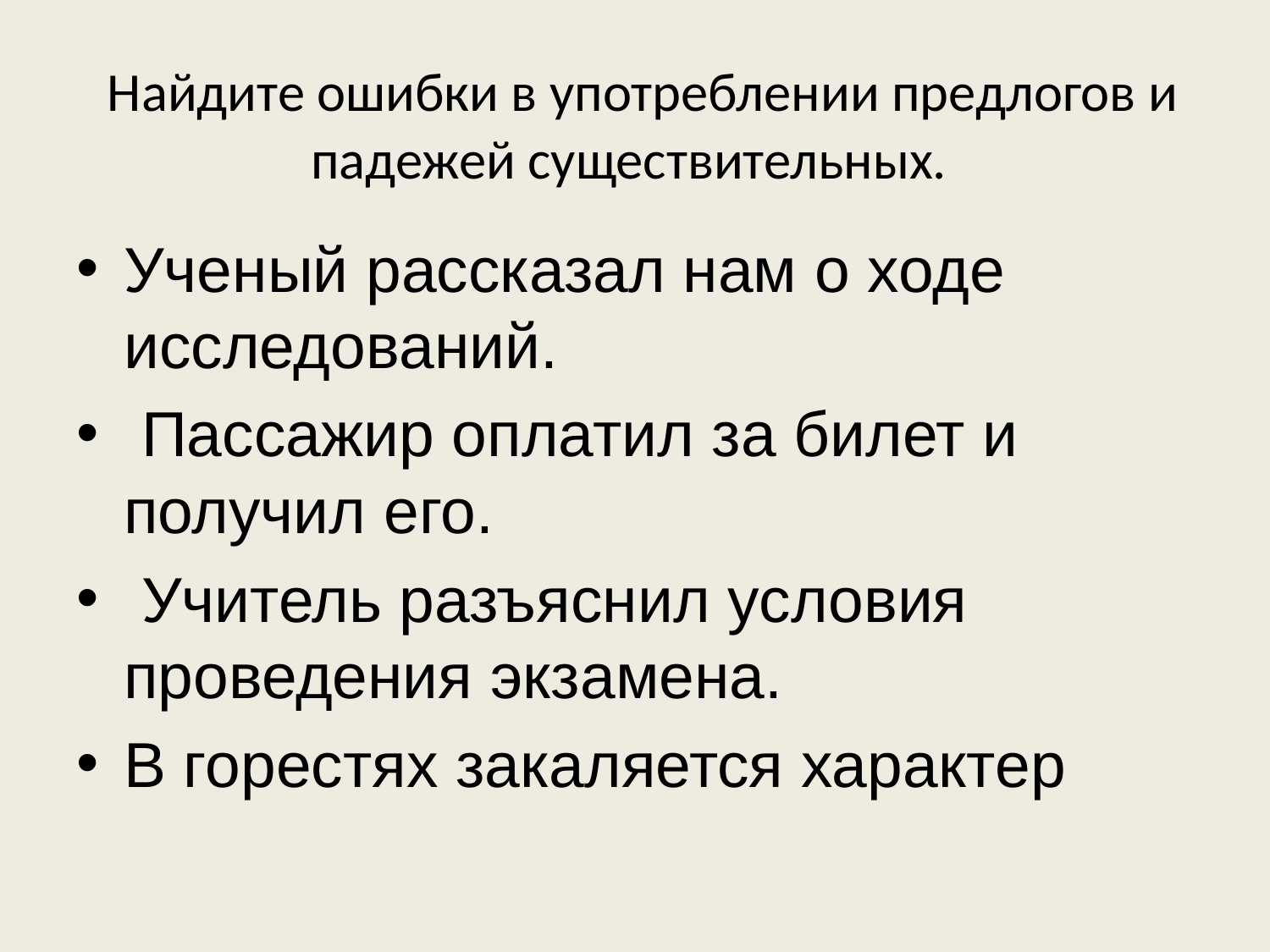

# Найдите ошибки в употреблении предлогов и падежей существительных.
Ученый рассказал нам о ходе исследований.
 Пассажир оплатил за билет и получил его.
 Учитель разъяснил условия проведения экзамена.
В горестях закаляется характер